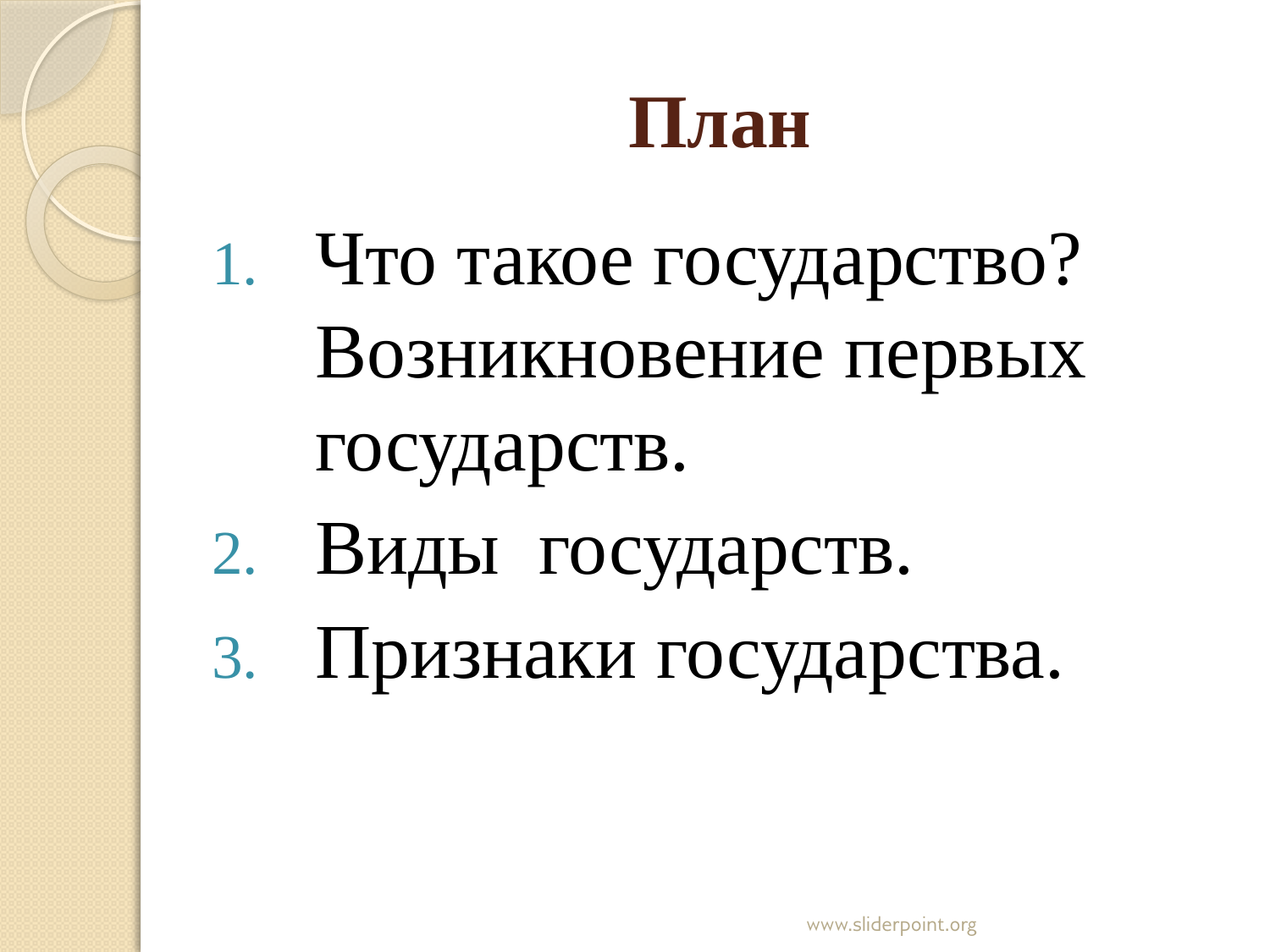

# План
Что такое государство? Возникновение первых государств.
Виды  государств.
Признаки государства.

www.sliderpoint.org